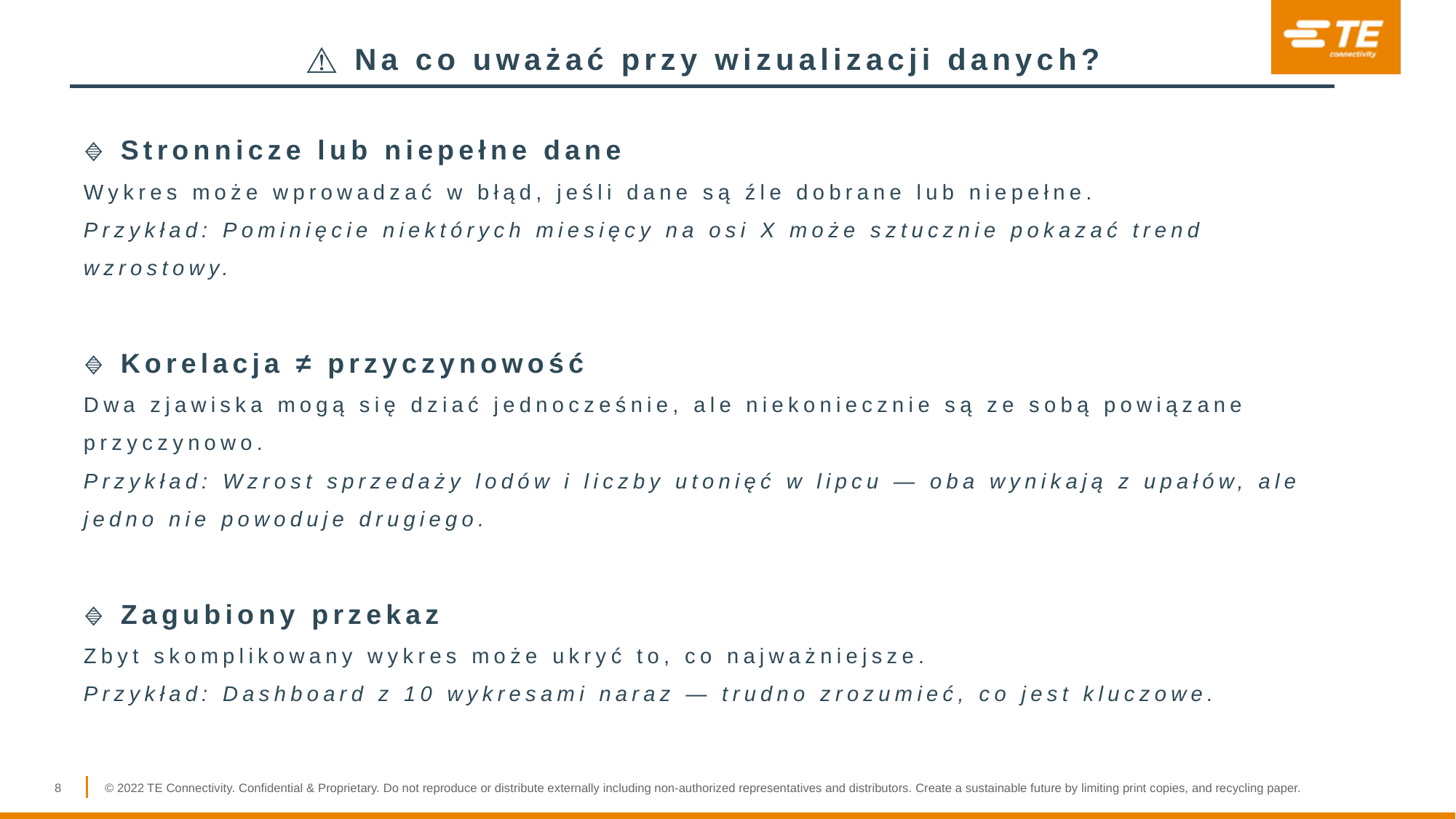

⚠️ Na co uważać przy wizualizacji danych?
🔹 Stronnicze lub niepełne dane
Wykres może wprowadzać w błąd, jeśli dane są źle dobrane lub niepełne.
Przykład: Pominięcie niektórych miesięcy na osi X może sztucznie pokazać trend wzrostowy.

🔹 Korelacja ≠ przyczynowość
Dwa zjawiska mogą się dziać jednocześnie, ale niekoniecznie są ze sobą powiązane przyczynowo.
Przykład: Wzrost sprzedaży lodów i liczby utonięć w lipcu — oba wynikają z upałów, ale jedno nie powoduje drugiego.

🔹 Zagubiony przekaz
Zbyt skomplikowany wykres może ukryć to, co najważniejsze.
Przykład: Dashboard z 10 wykresami naraz — trudno zrozumieć, co jest kluczowe.
8